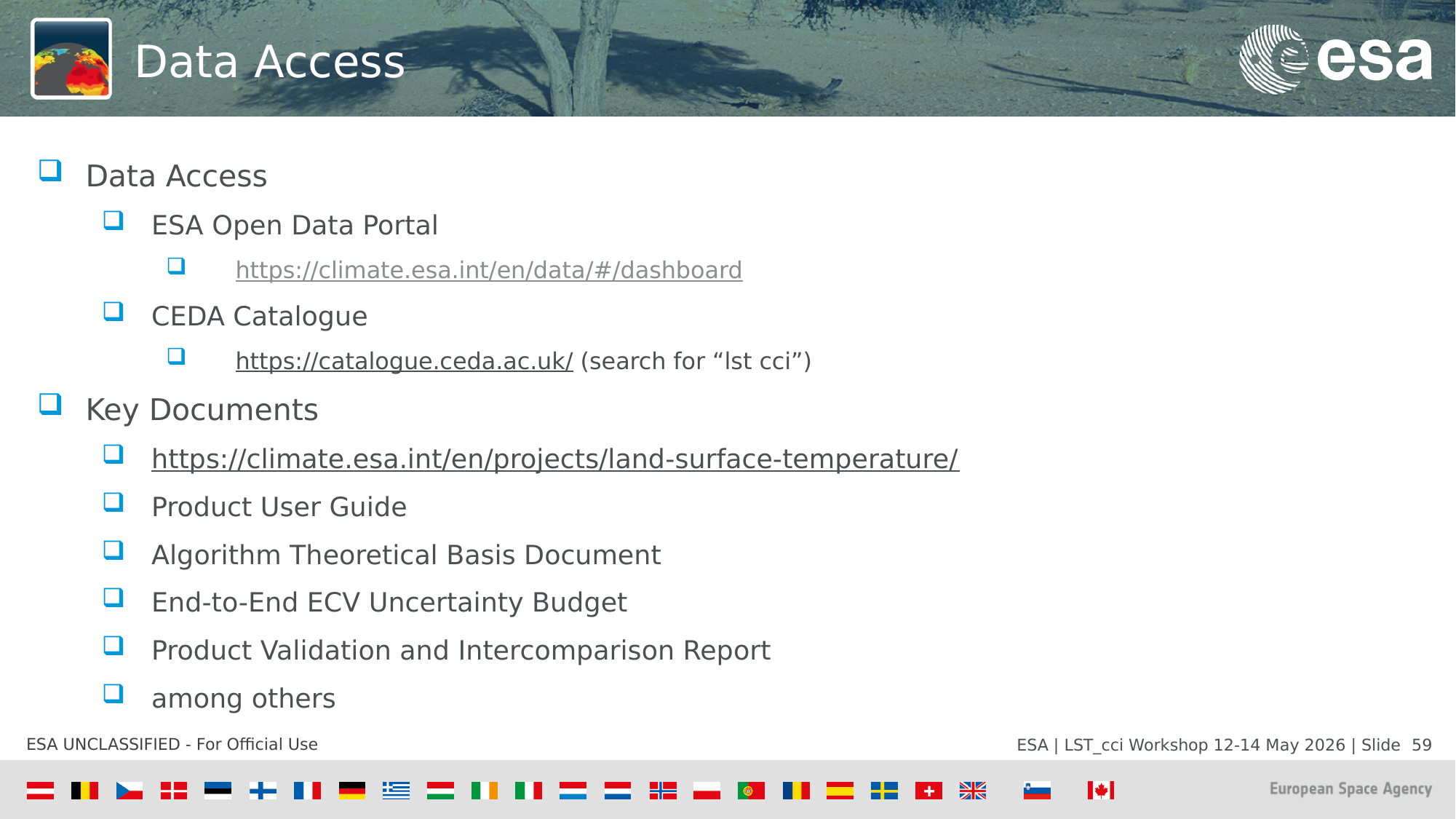

# Data Access
Data Access
ESA Open Data Portal
https://climate.esa.int/en/data/#/dashboard
CEDA Catalogue
https://catalogue.ceda.ac.uk/ (search for “lst cci”)
Key Documents
https://climate.esa.int/en/projects/land-surface-temperature/
Product User Guide
Algorithm Theoretical Basis Document
End-to-End ECV Uncertainty Budget
Product Validation and Intercomparison Report
among others